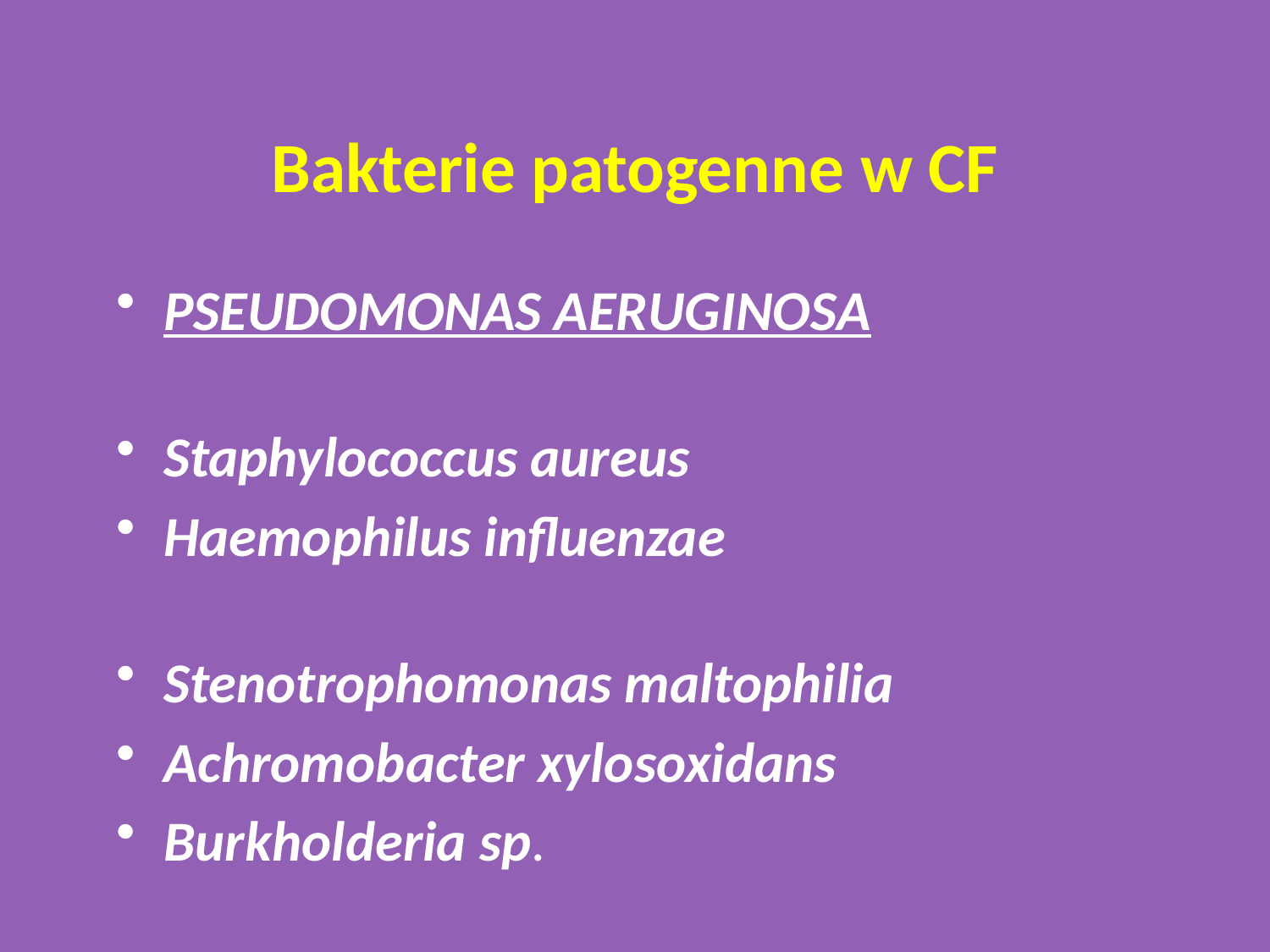

# Bakterie patogenne w CF
PSEUDOMONAS AERUGINOSA
Staphylococcus aureus
Haemophilus influenzae
Stenotrophomonas maltophilia
Achromobacter xylosoxidans
Burkholderia sp.